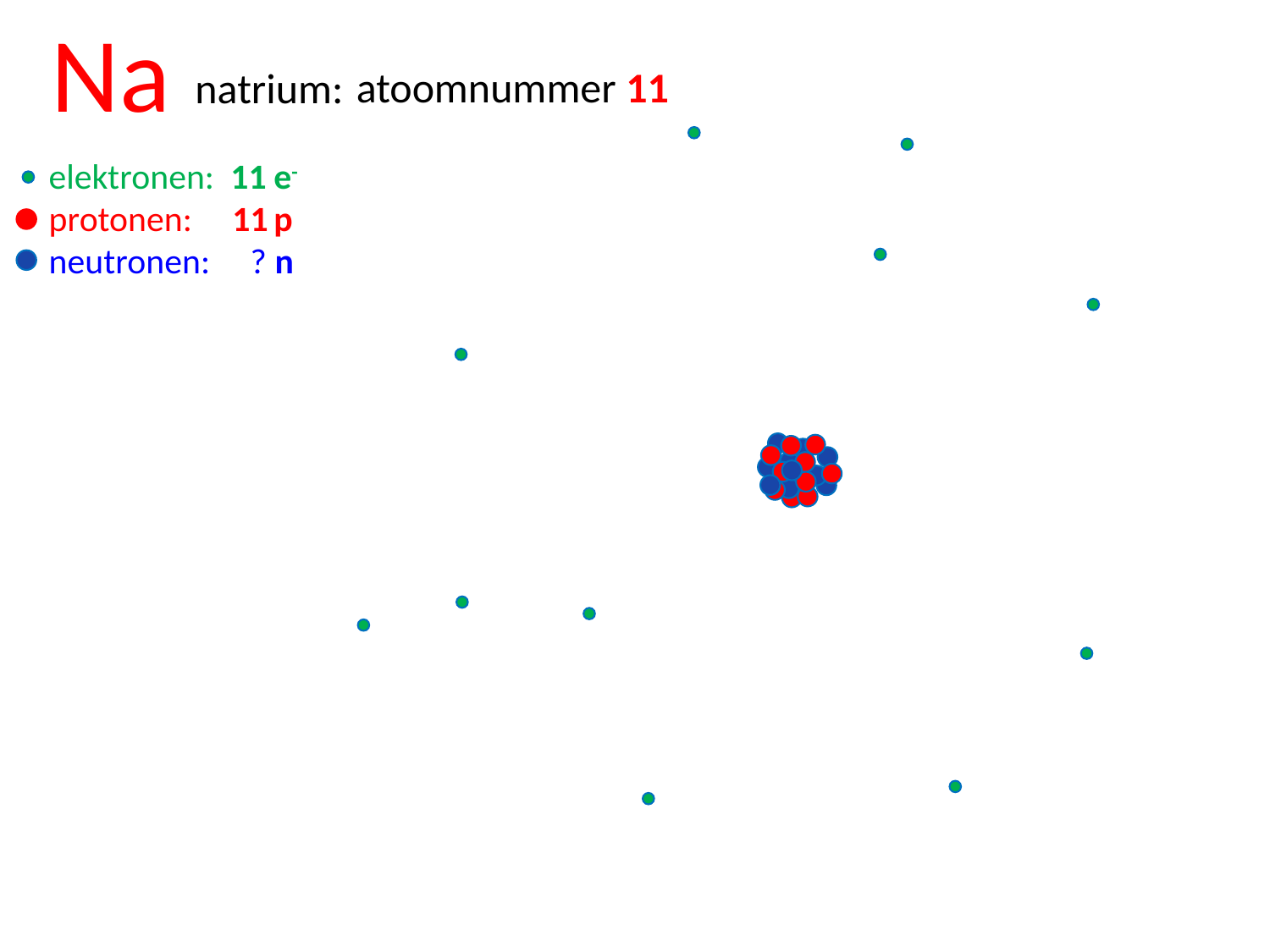

Na
S
elektronen:  11	e- 	lading 1-
protonen:     11	p	=  atoomnummer in PS
neutronen:     ? n	geen lading                                                      e-

					            	        p
						      n
						         atoomkern

atoomnummer 11
    natrium: